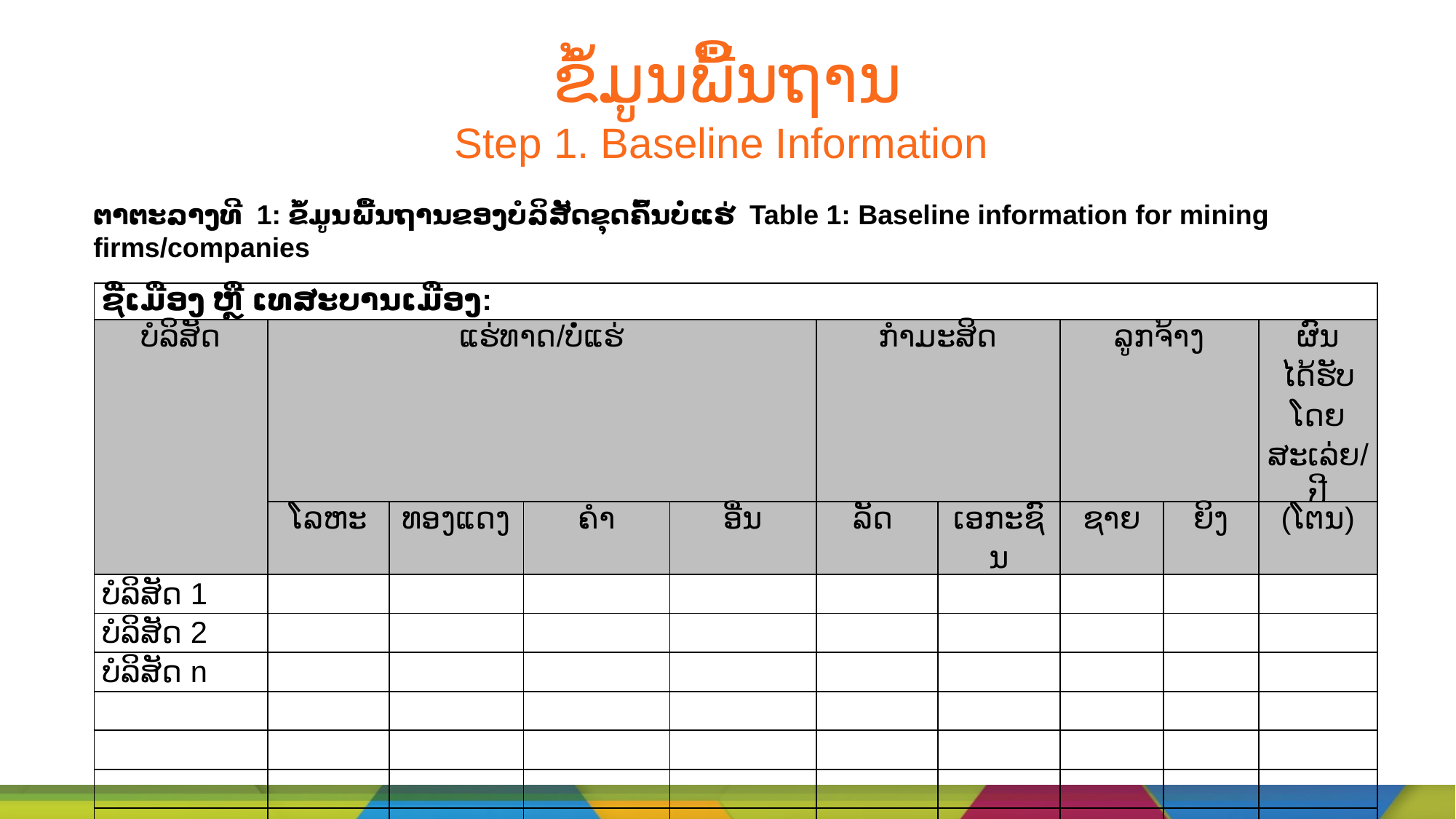

# ຂໍ້ມູນພື້ນຖານ Step 1. Baseline Information
ຕາຕະລາງທີ  1: ຂໍ້ມູນພື້ນຖານຂອງບໍລິສັດຂຸດຄົ້ນບໍ່ແຮ່  Table 1: Baseline information for mining firms/companies
| ຊື່ເມືອງ ຫຼື ເທສະບານເມືອງ: |  |  |  |  |  |  |  |  |  |
| --- | --- | --- | --- | --- | --- | --- | --- | --- | --- |
| ບໍລິສັດ | ແຮ່ທາດ/ບໍ່ແຮ່ |  |  |  | ກຳມະສິດ |  | ລູກຈ້າງ |  | ຜົນໄດ້ຮັບໂດຍສະເລ່ຍ/ ປີ |
|  | ໂລຫະ | ທອງແດງ | ຄຳ | ອື່ນ | ລັດ | ເອກະຊົນ | ຊາຍ | ຍິງ | (ໂຕນ) |
| ບໍລິສັດ 1 |  |  |  |  |  |  |  |  |  |
| ບໍລິສັດ 2 |  |  |  |  |  |  |  |  |  |
| ບໍລິສັດ n |  |  |  |  |  |  |  |  |  |
|  |  |  |  |  |  |  |  |  |  |
|  |  |  |  |  |  |  |  |  |  |
|  |  |  |  |  |  |  |  |  |  |
|  |  |  |  |  |  |  |  |  |  |